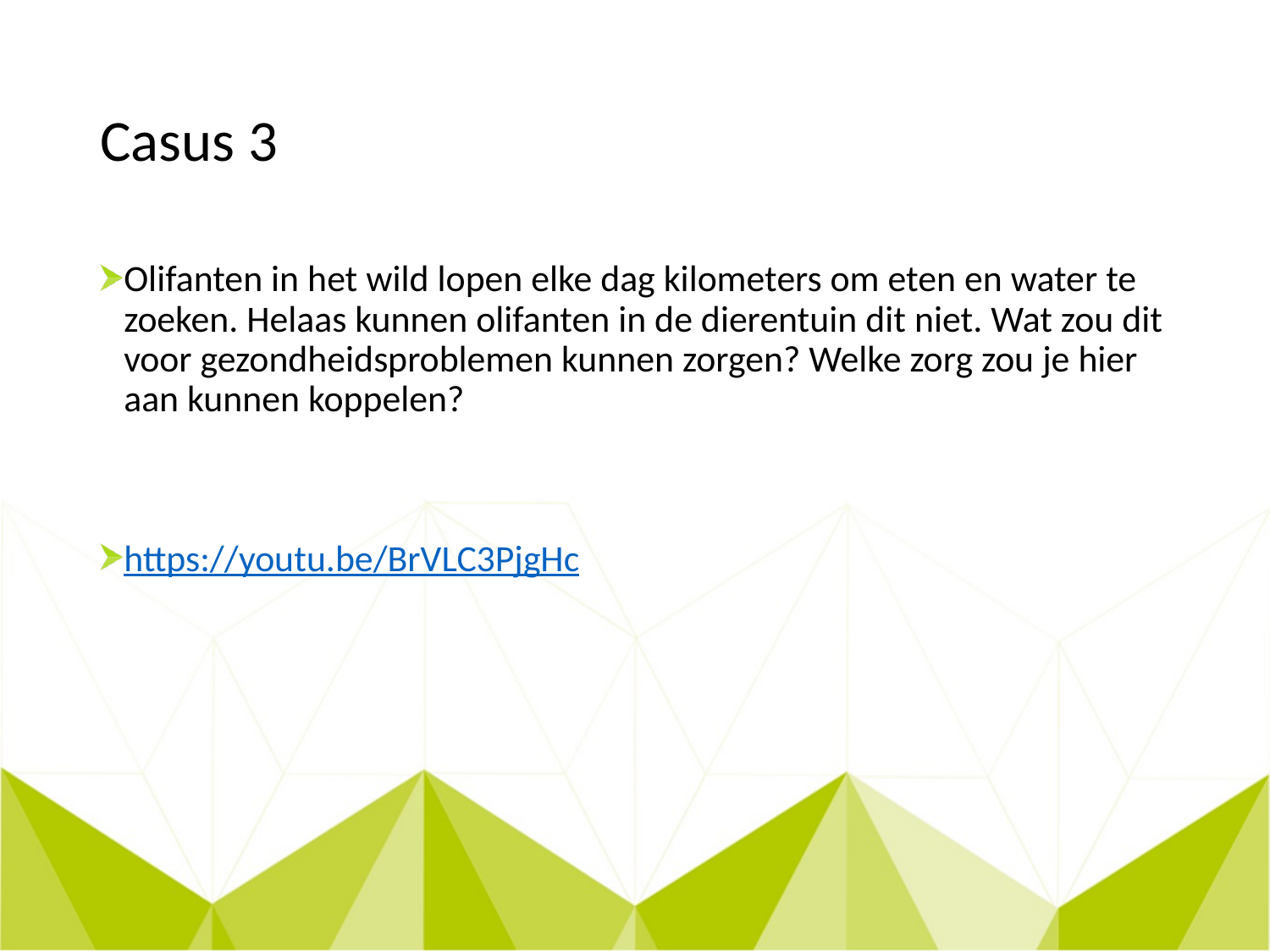

# Casus 3
Olifanten in het wild lopen elke dag kilometers om eten en water te zoeken. Helaas kunnen olifanten in de dierentuin dit niet. Wat zou dit voor gezondheidsproblemen kunnen zorgen? Welke zorg zou je hier aan kunnen koppelen?

https://youtu.be/BrVLC3PjgHc